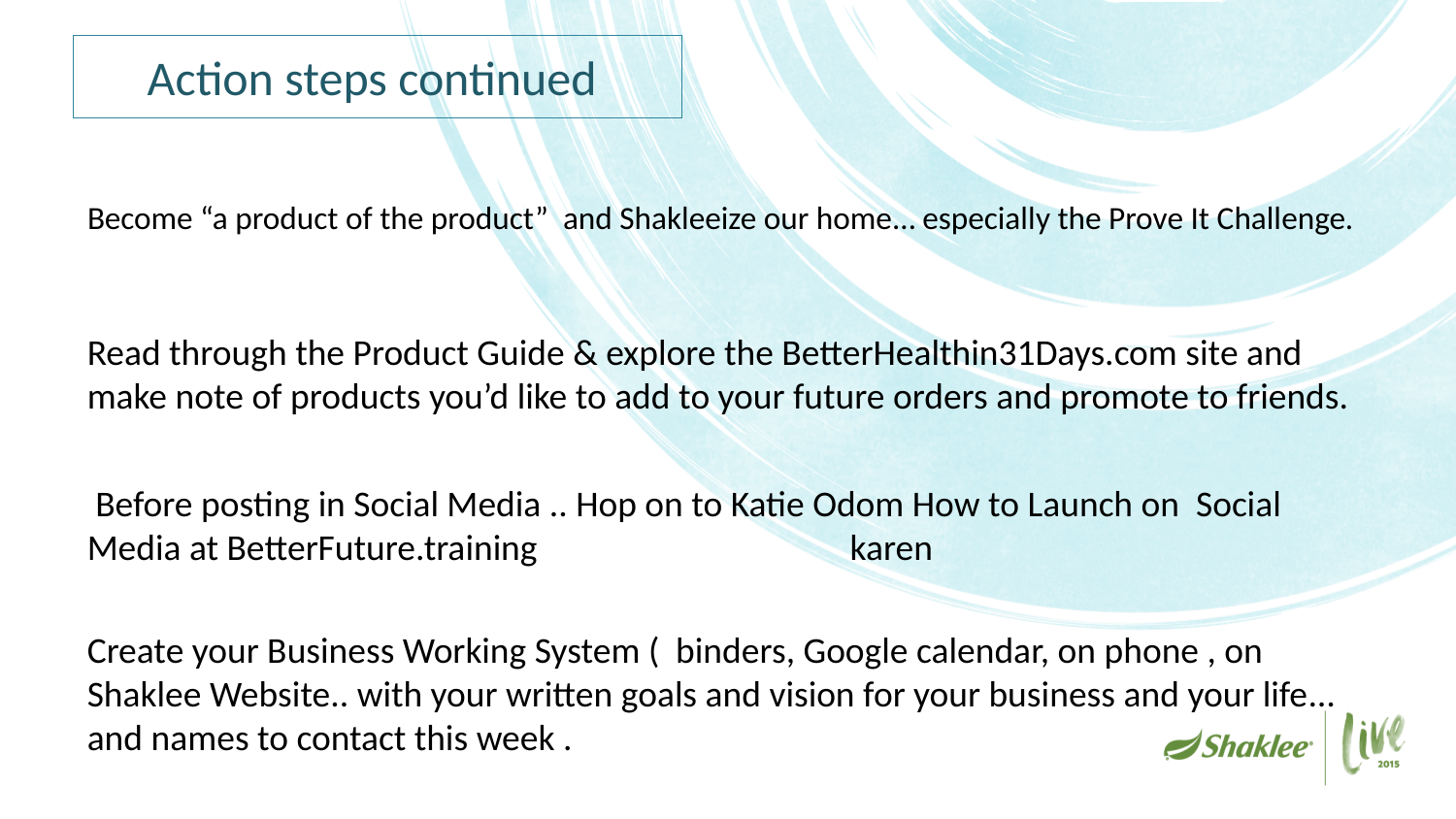

# Action steps continued

Become “a product of the product”  and Shakleeize our home… especially the Prove It Challenge.

Read through the Product Guide & explore the BetterHealthin31Days.com site and make note of products you’d like to add to your future orders and promote to friends.
 Before posting in Social Media .. Hop on to Katie Odom How to Launch on  Social Media at BetterFuture.training                                      karen
Create your Business Working System (  binders, Google calendar, on phone , on Shaklee Website.. with your written goals and vision for your business and your life… and names to contact this week .